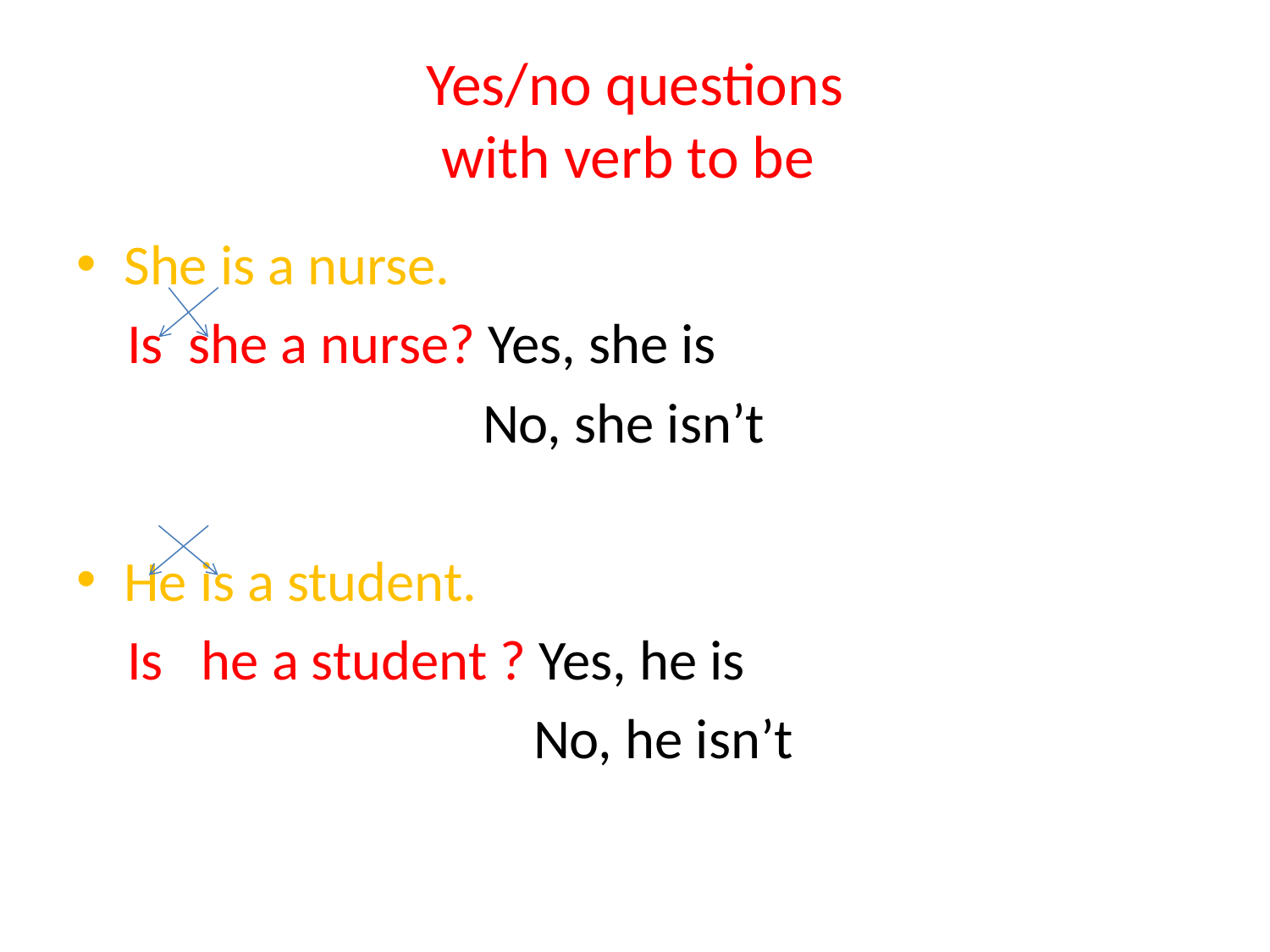

# Yes/no questions with verb to be
She is a nurse.
    Is  she a nurse? Yes, she is
                                No, she isn’t

He is a student.
    Is   he a student ? Yes, he is
                                    No, he isn’t